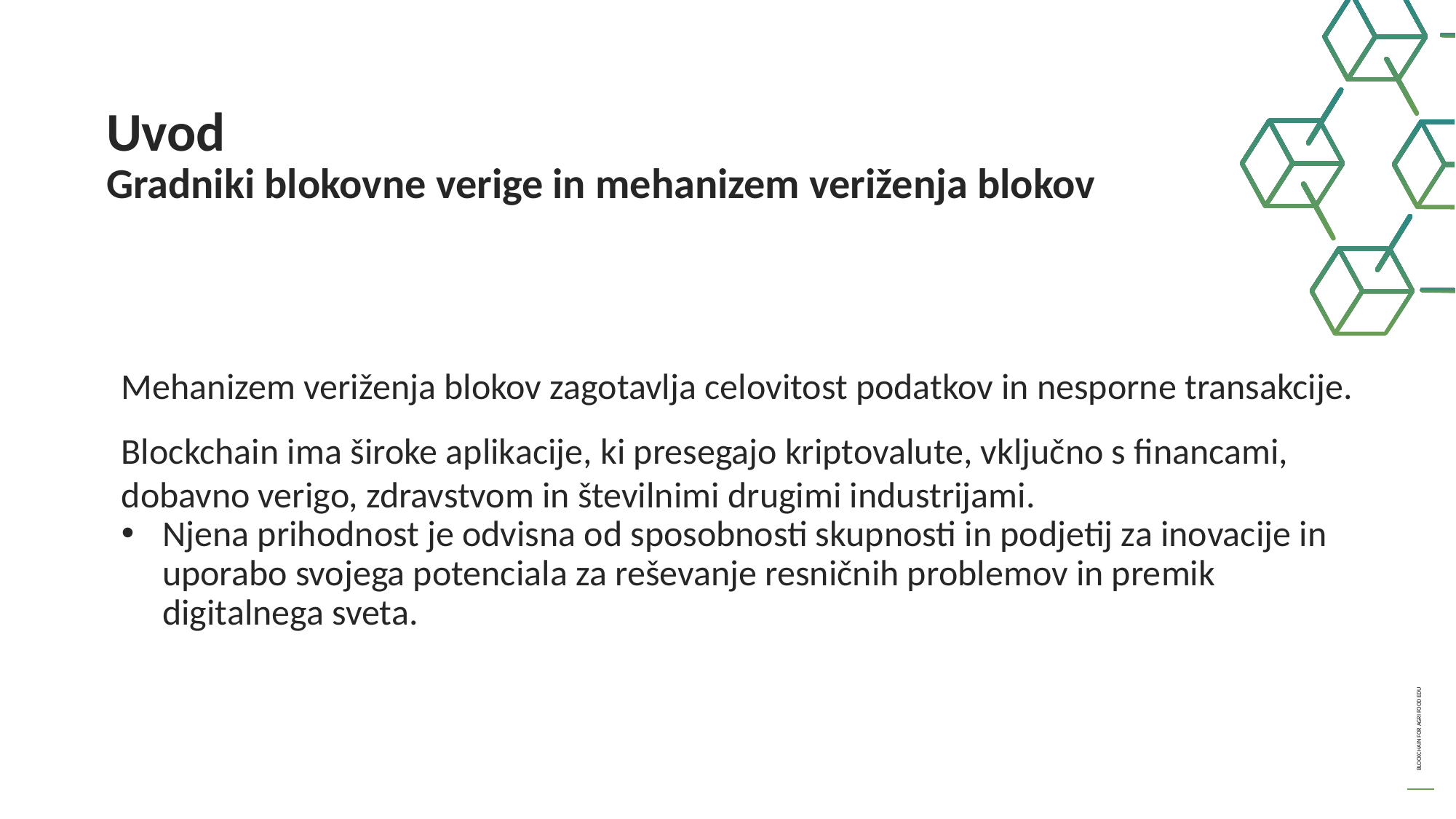

Uvod
Gradniki blokovne verige in mehanizem veriženja blokov
Mehanizem veriženja blokov zagotavlja celovitost podatkov in nesporne transakcije.
Blockchain ima široke aplikacije, ki presegajo kriptovalute, vključno s financami, dobavno verigo, zdravstvom in številnimi drugimi industrijami.
Njena prihodnost je odvisna od sposobnosti skupnosti in podjetij za inovacije in uporabo svojega potenciala za reševanje resničnih problemov in premik digitalnega sveta.